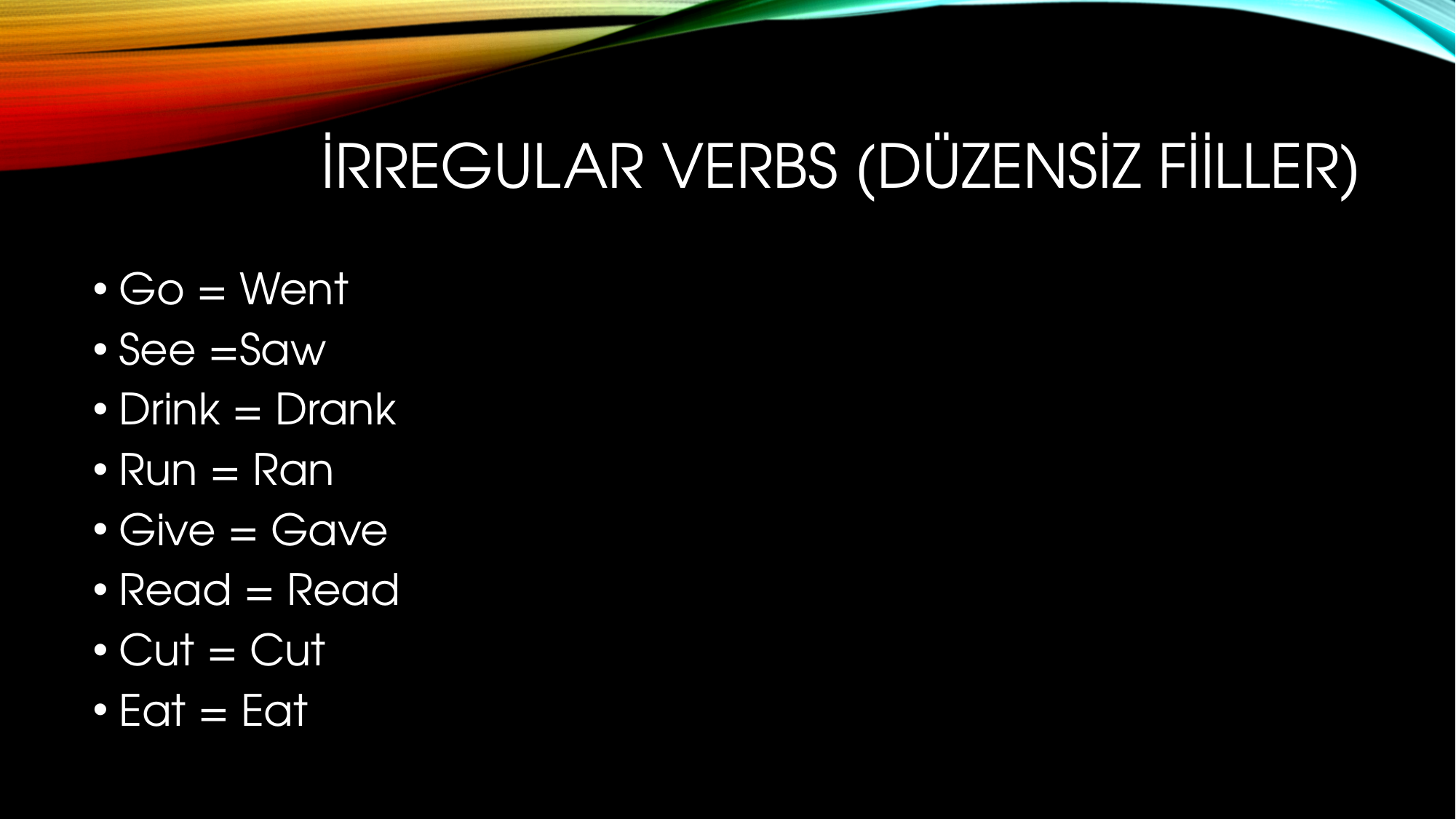

# İRREGULAR VERBS (DÜZENSİZ FİİLLER)
Go = Went
See =Saw
Drink = Drank
Run = Ran
Give = Gave
Read = Read
Cut = Cut
Eat = Eat